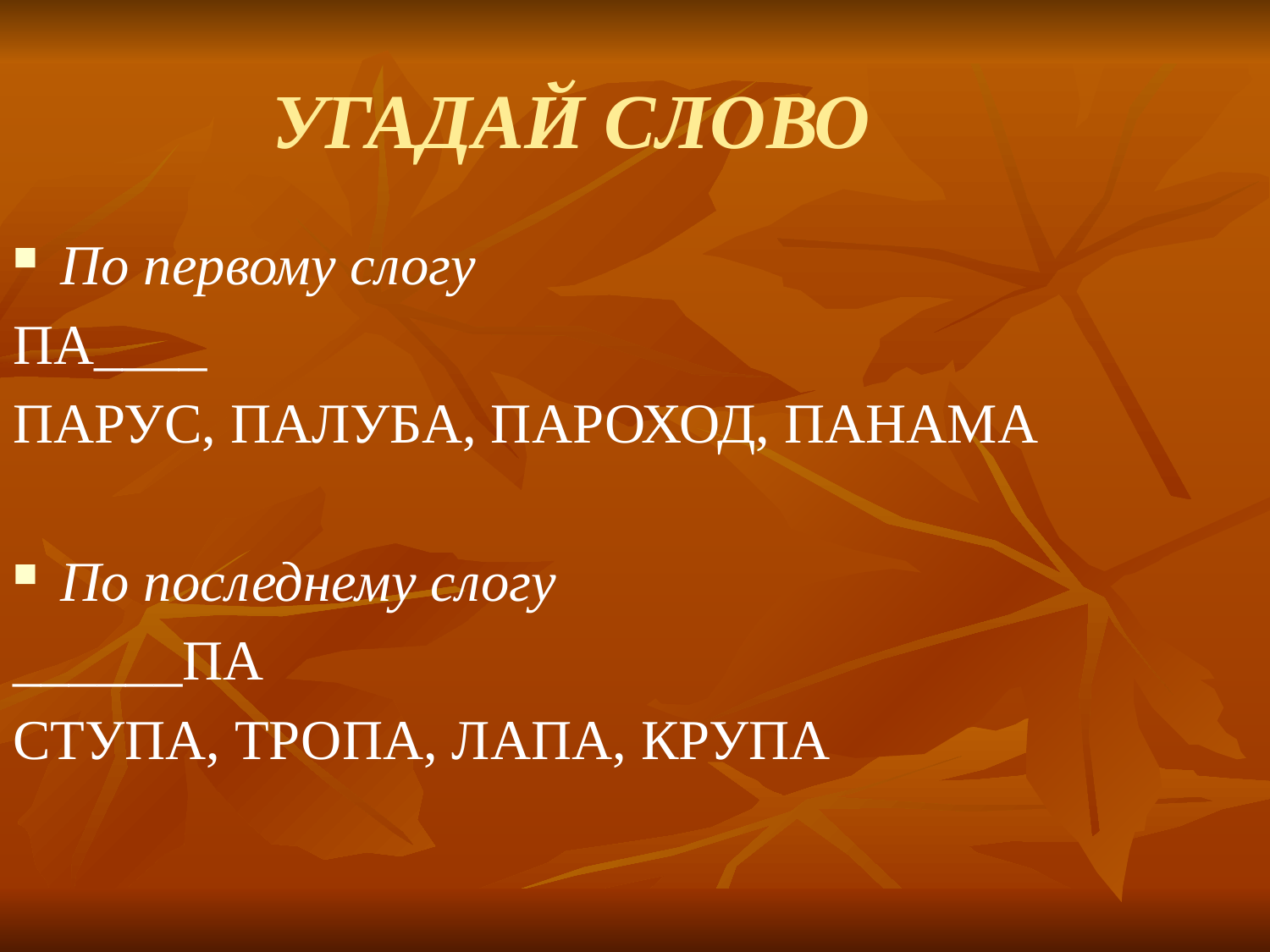

УГАДАЙ СЛОВО
По первому слогу
ПА____
ПАРУС, ПАЛУБА, ПАРОХОД, ПАНАМА

По последнему слогу
______ПА
СТУПА, ТРОПА, ЛАПА, КРУПА